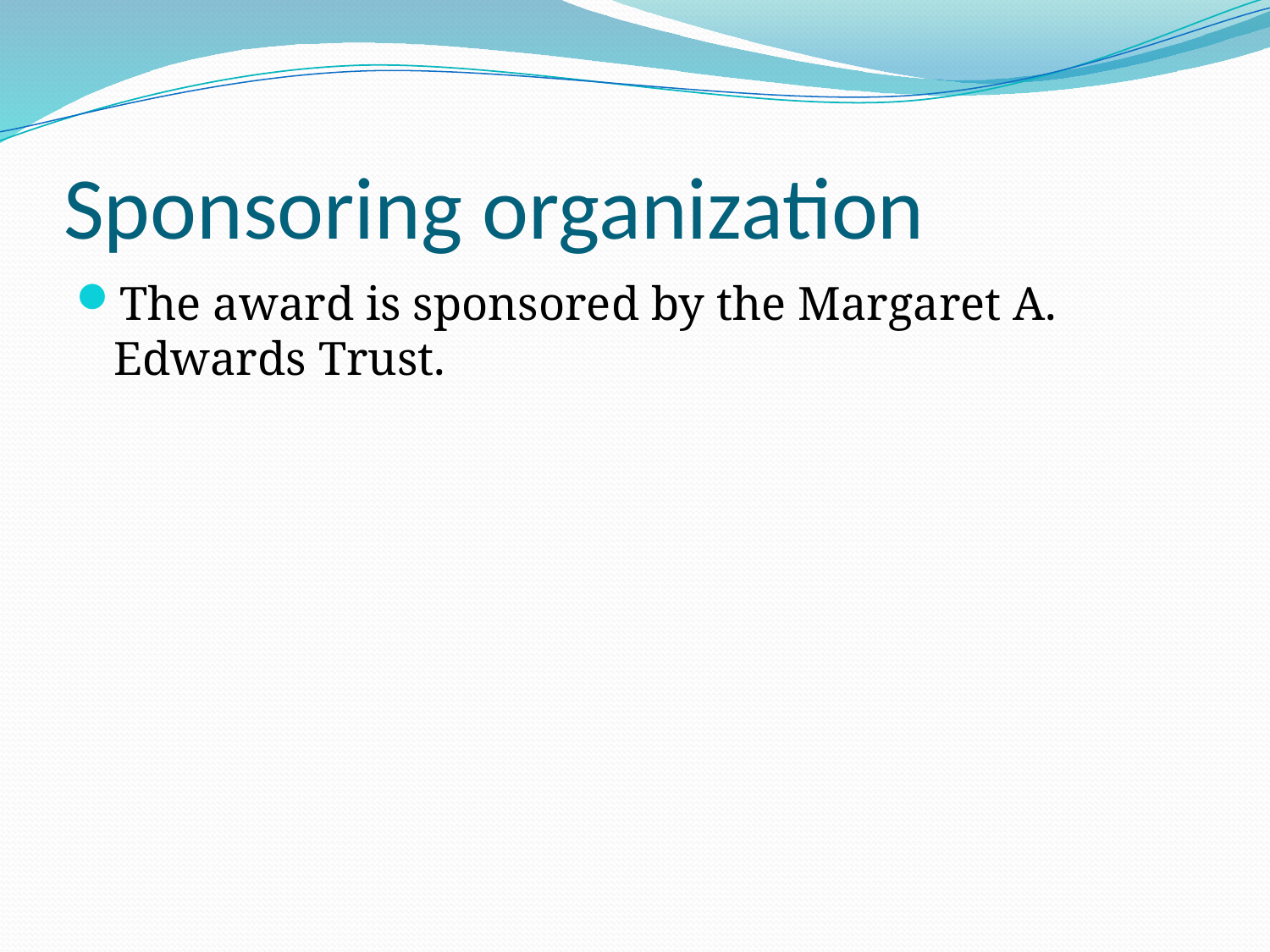

# Sponsoring organization
The award is sponsored by the Margaret A. Edwards Trust.